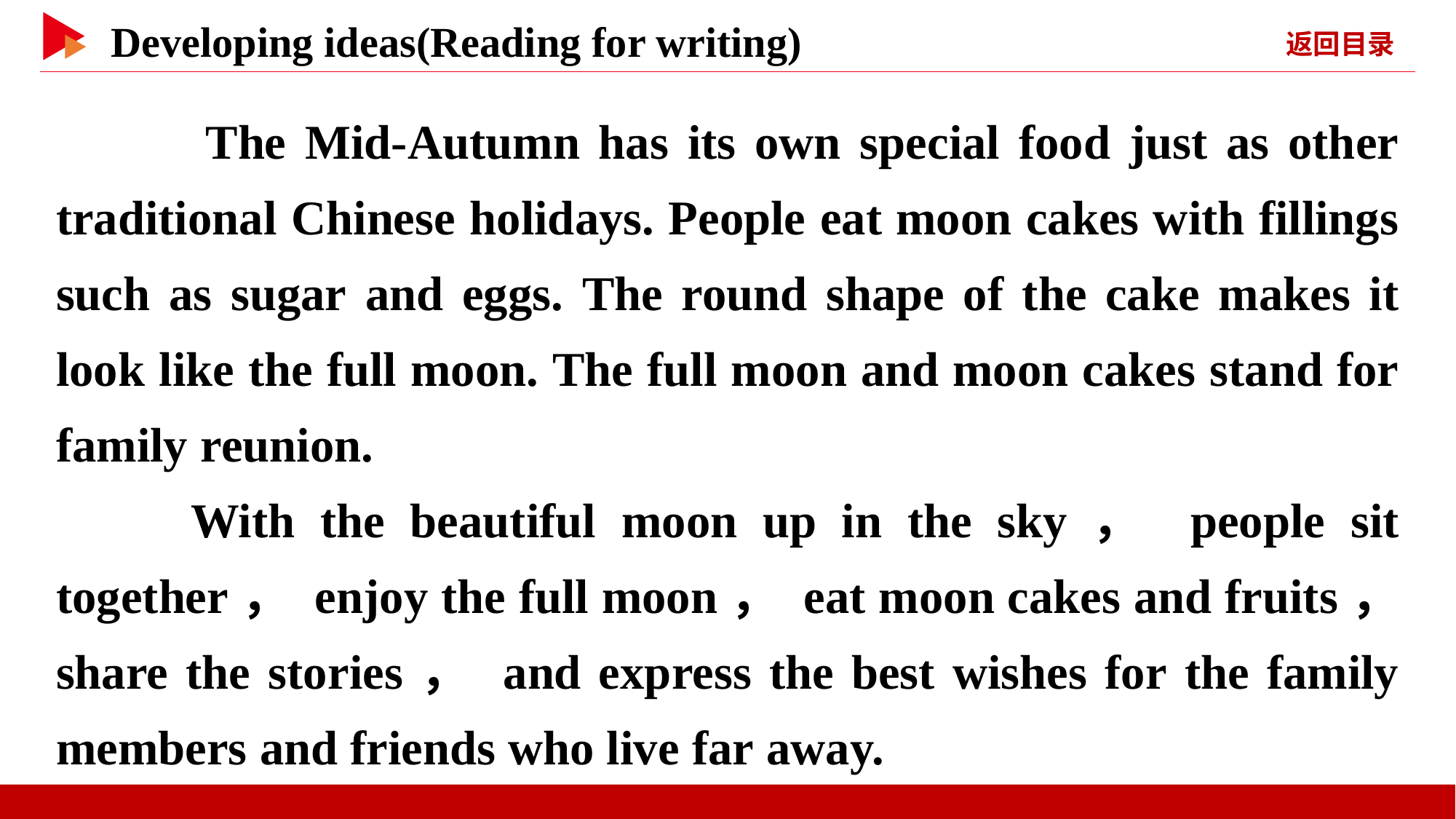

The Mid-Autumn has its own special food just as other traditional Chinese holidays. People eat moon cakes with fillings such as sugar and eggs. The round shape of the cake makes it look like the full moon. The full moon and moon cakes stand for family reunion.
　　With the beautiful moon up in the sky， people sit together， enjoy the full moon， eat moon cakes and fruits， share the stories， and express the best wishes for the family members and friends who live far away.